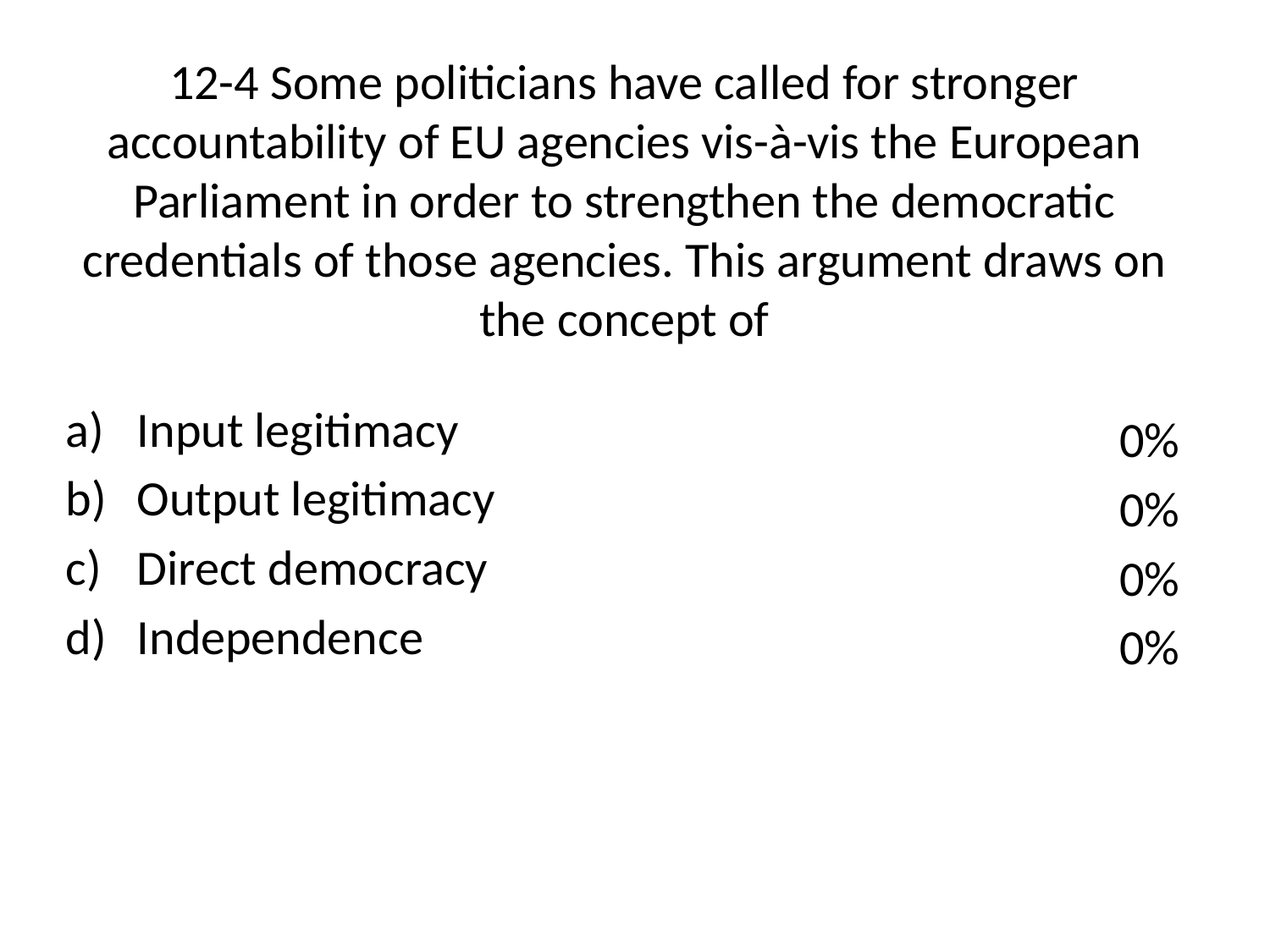

# 12-4 Some politicians have called for stronger accountability of EU agencies vis-à-vis the European Parliament in order to strengthen the democratic credentials of those agencies. This argument draws on the concept of
Input legitimacy
Output legitimacy
Direct democracy
Independence
0%
0%
0%
0%